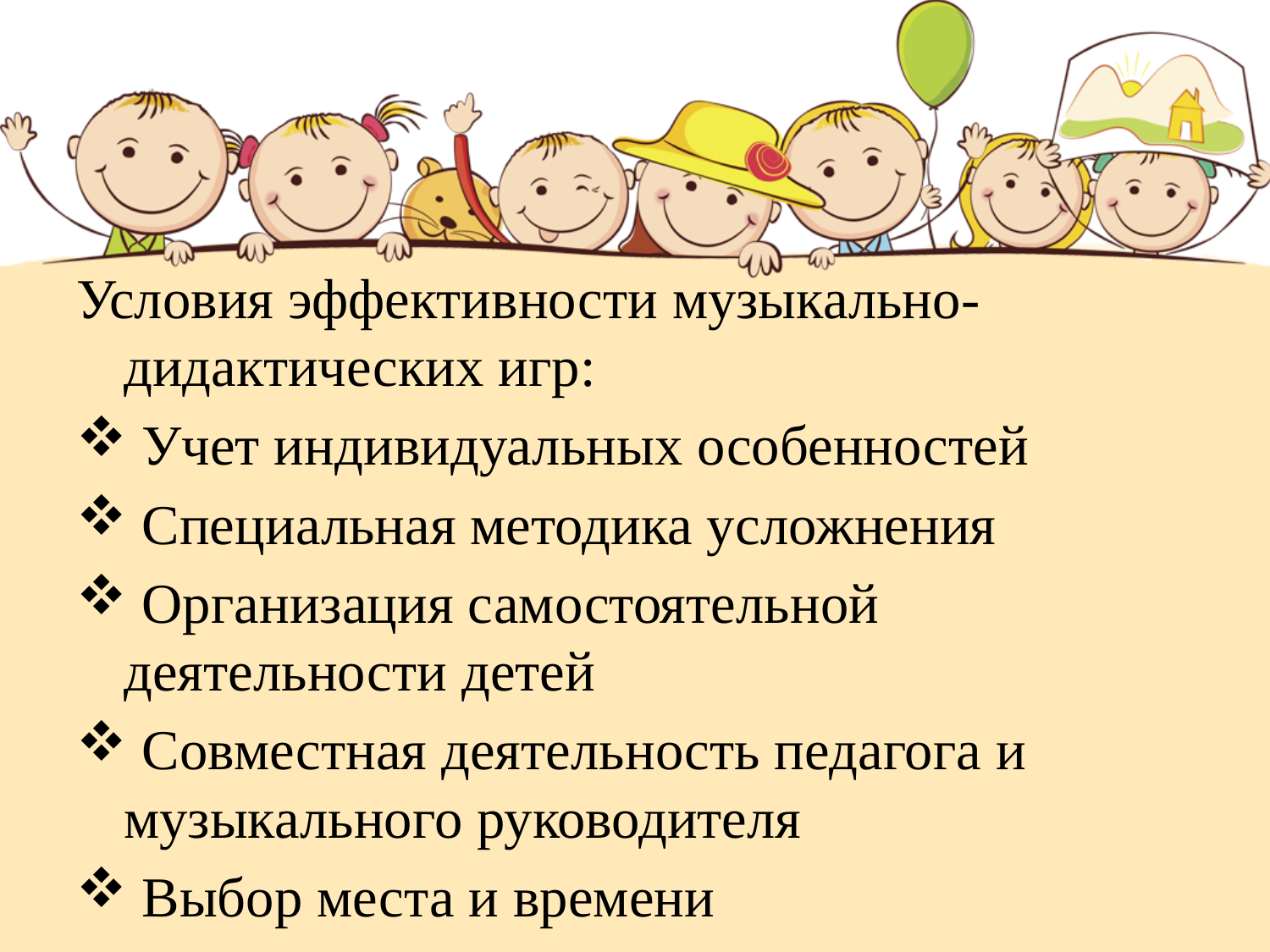

Условия эффективности музыкально-дидактических игр:
 Учет индивидуальных особенностей
 Специальная методика усложнения
 Организация самостоятельной деятельности детей
 Совместная деятельность педагога и музыкального руководителя
 Выбор места и времени